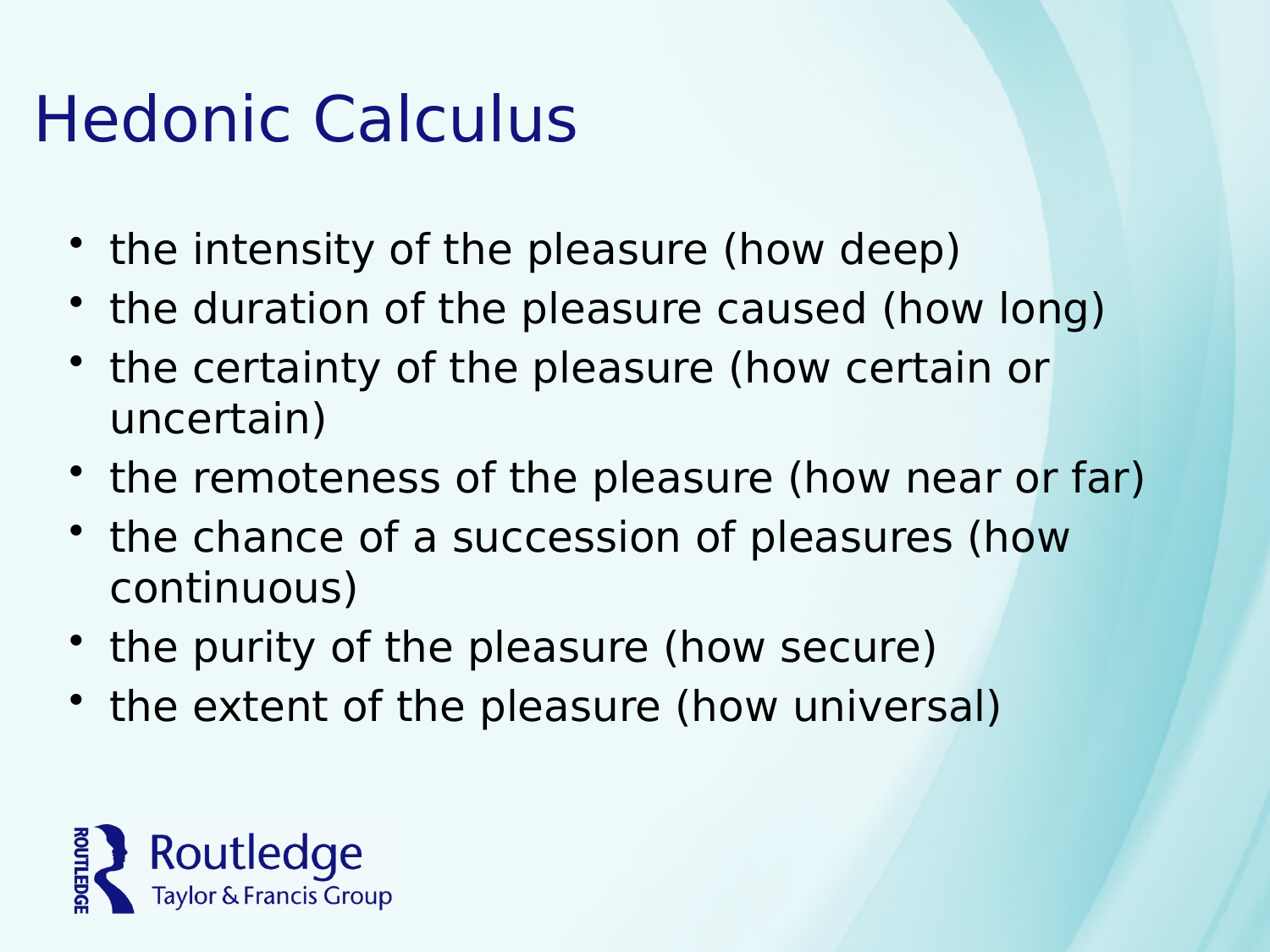

# Hedonic Calculus
the intensity of the pleasure (how deep)
the duration of the pleasure caused (how long)
the certainty of the pleasure (how certain or uncertain)
the remoteness of the pleasure (how near or far)
the chance of a succession of pleasures (how continuous)
the purity of the pleasure (how secure)
the extent of the pleasure (how universal)